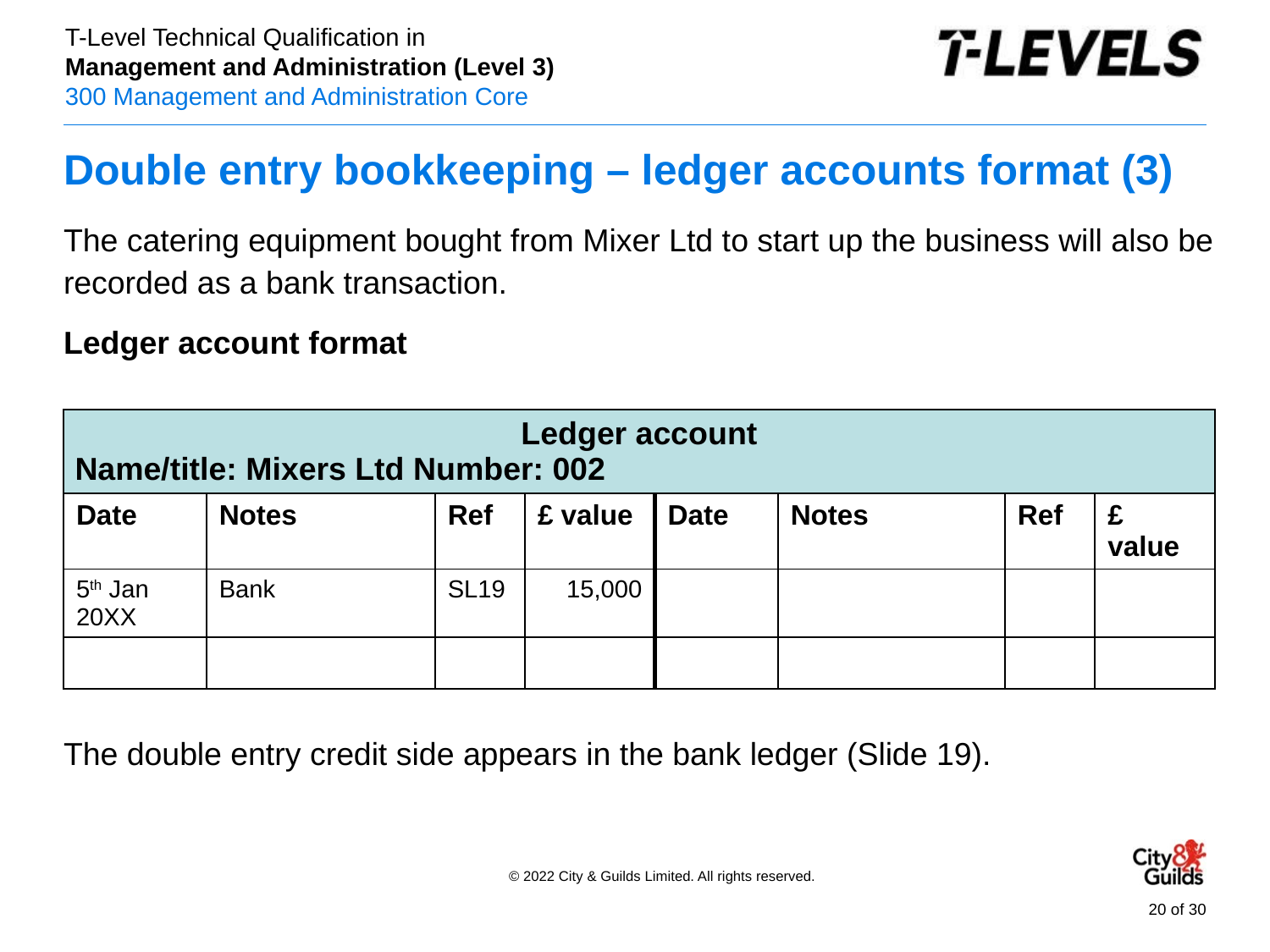

# Double entry bookkeeping – ledger accounts format (3)
The catering equipment bought from Mixer Ltd to start up the business will also be recorded as a bank transaction.
Ledger account format

The double entry credit side appears in the bank ledger (Slide 19).

| Ledger account Name/title: Mixers Ltd Number: 002 |  |  |  |  |  |  |  |
| --- | --- | --- | --- | --- | --- | --- | --- |
| Date | Notes | Ref | £ value | Date | Notes | Ref | £ value |
| 5th Jan 20XX | Bank | SL19 | 15,000 |  |  |  |  |
|  |  |  |  |  |  |  |  |